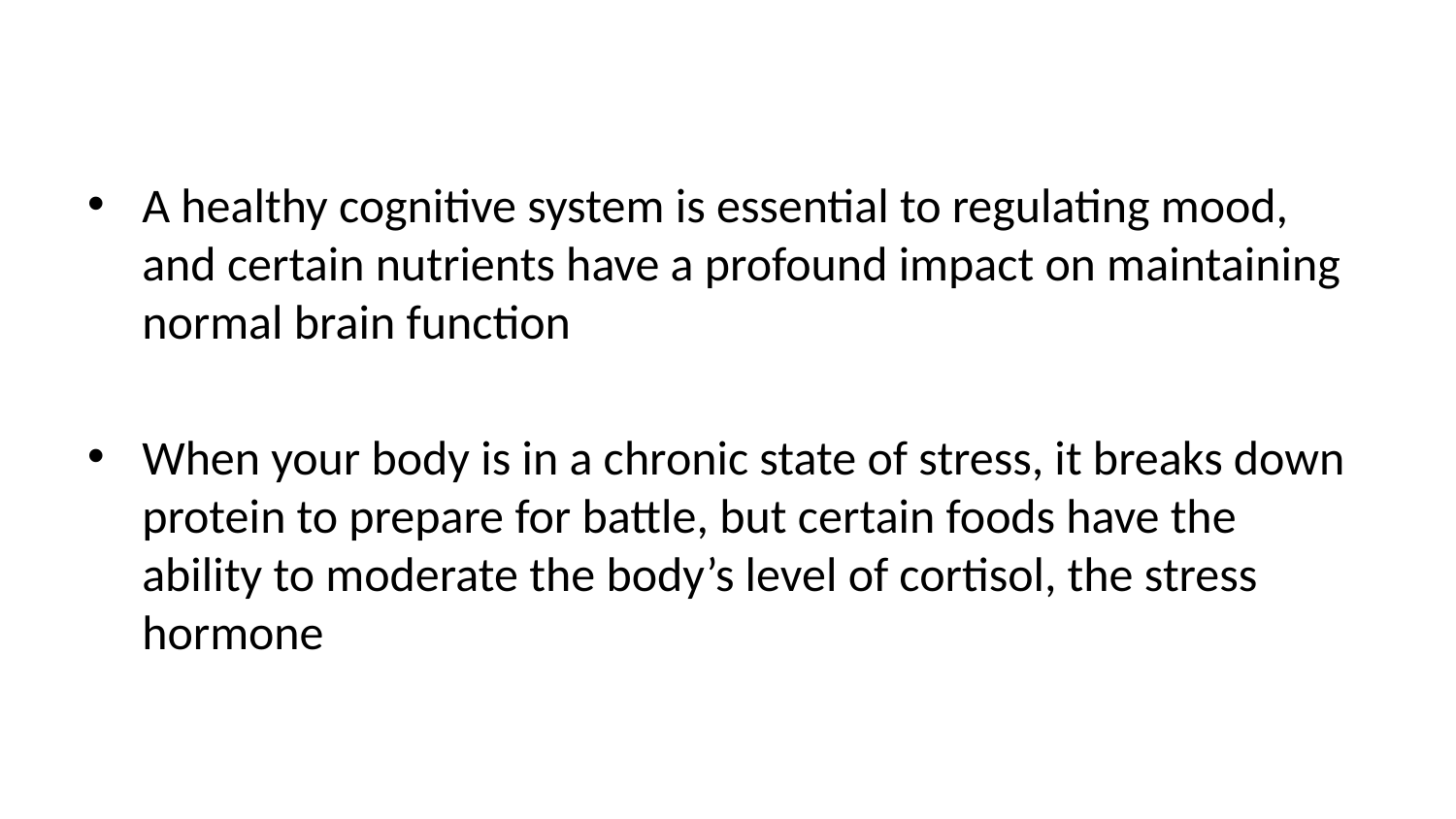

A healthy cognitive system is essential to regulating mood, and certain nutrients have a profound impact on maintaining normal brain function

When your body is in a chronic state of stress, it breaks down protein to prepare for battle, but certain foods have the ability to moderate the body’s level of cortisol, the stress hormone